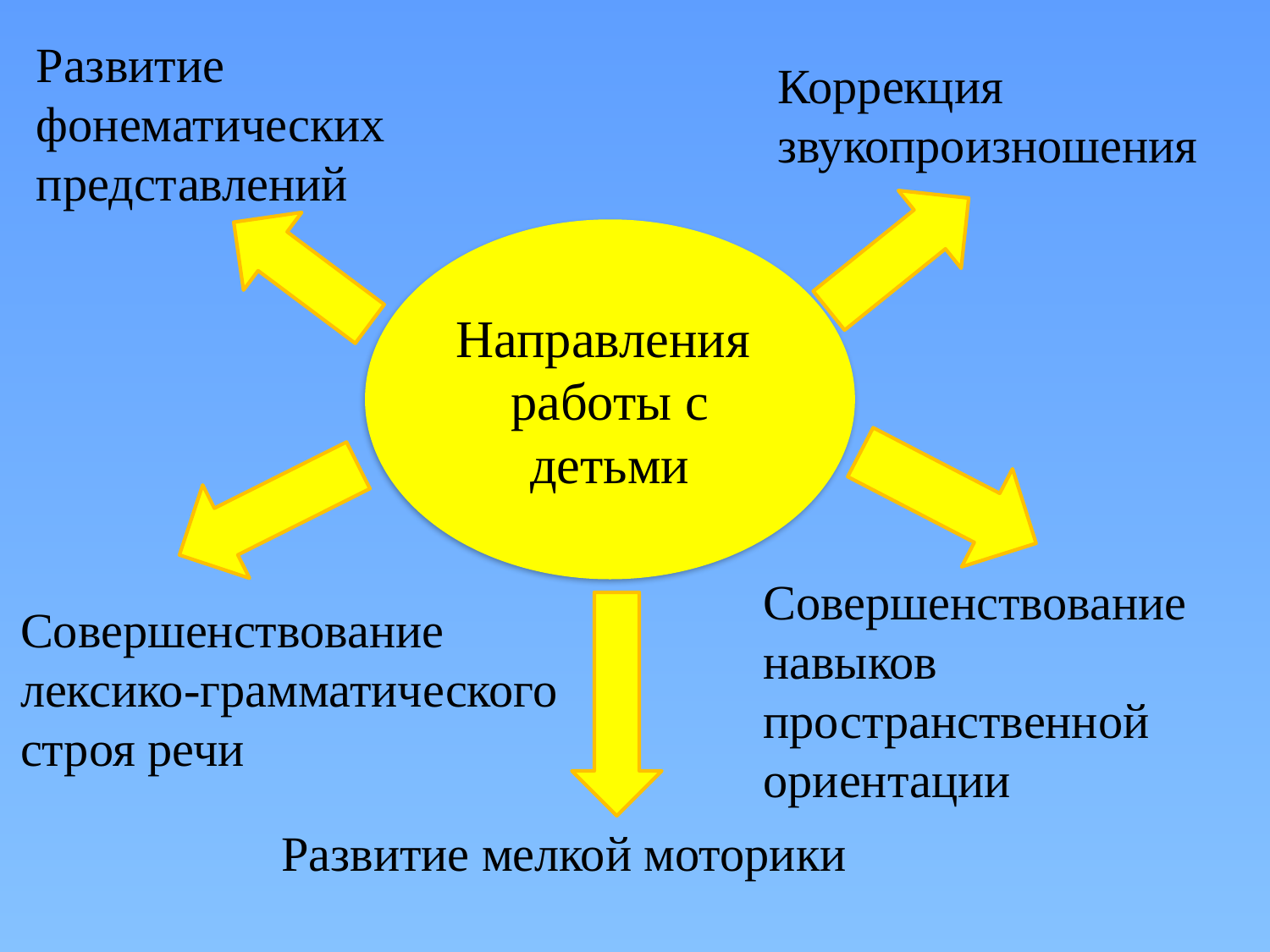

Развитие фонематических представлений
Коррекция звукопроизношения

Направления
работы с детьми

Совершенствование навыков пространственной ориентации
Совершенствование лексико-грамматического
строя речи

Развитие мелкой моторики